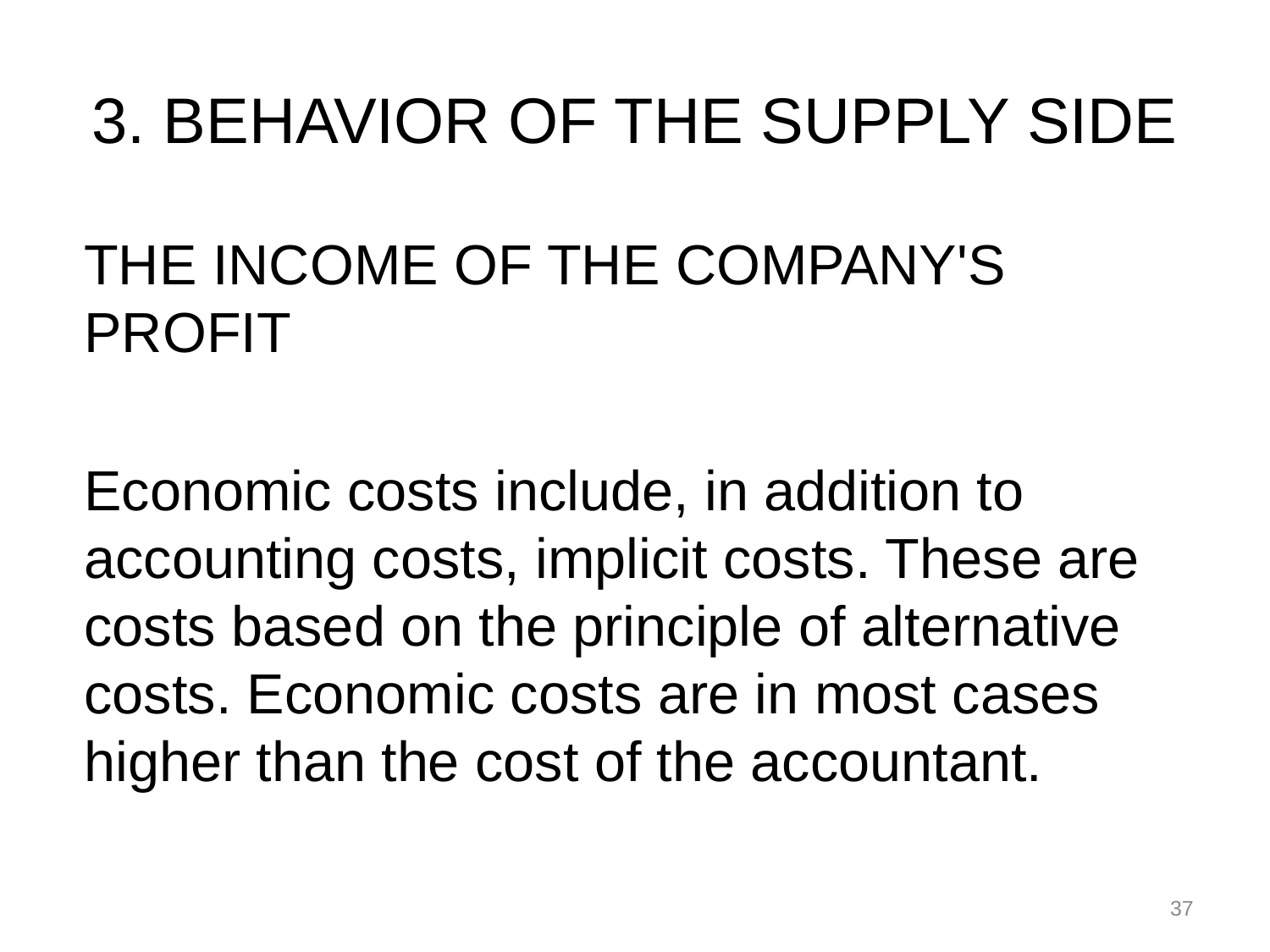

# 3. BEHAVIOR OF THE SUPPLY SIDE
THE INCOME OF THE COMPANY'S PROFIT

Economic costs include, in addition to accounting costs, implicit costs. These are costs based on the principle of alternative costs. Economic costs are in most cases higher than the cost of the accountant.
37